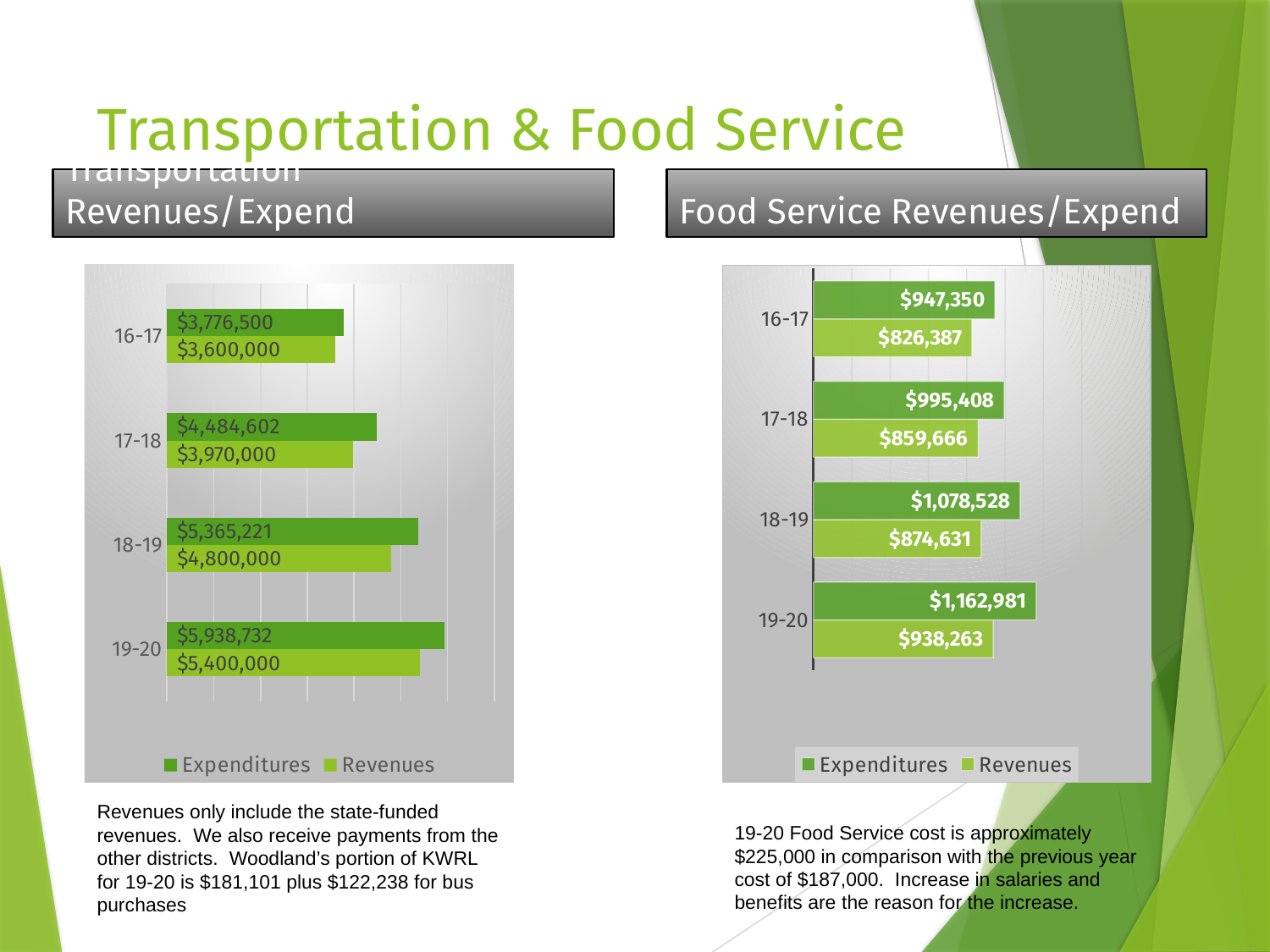

# Transportation & Food Service
Transportation Revenues/Expend
Food Service Revenues/Expend

### Chart

| Category | Revenues | Expenditures |
|---|---|---|
| 19-20 | 5400000.0 | 5938732.0 |
| 18-19 | 4800000.0 | 5365221.0 |
| 17-18 | 3970000.0 | 4484602.0 |
| 16-17 | 3600000.0 | 3776500.0 |

### Chart

| Category | Revenues | Expenditures |
|---|---|---|
| 19-20 | 938263.0 | 1162981.0 |
| 18-19 | 874631.0 | 1078528.0 |
| 17-18 | 859666.0 | 995408.0 |
| 16-17 | 826387.0 | 947350.0 |
Revenues only include the state-funded revenues.  We also receive payments from the other districts.  Woodland’s portion of KWRL for 19-20 is $181,101 plus $122,238 for bus purchases
19-20 Food Service cost is approximately $225,000 in comparison with the previous year cost of $187,000.  Increase in salaries and benefits are the reason for the increase.